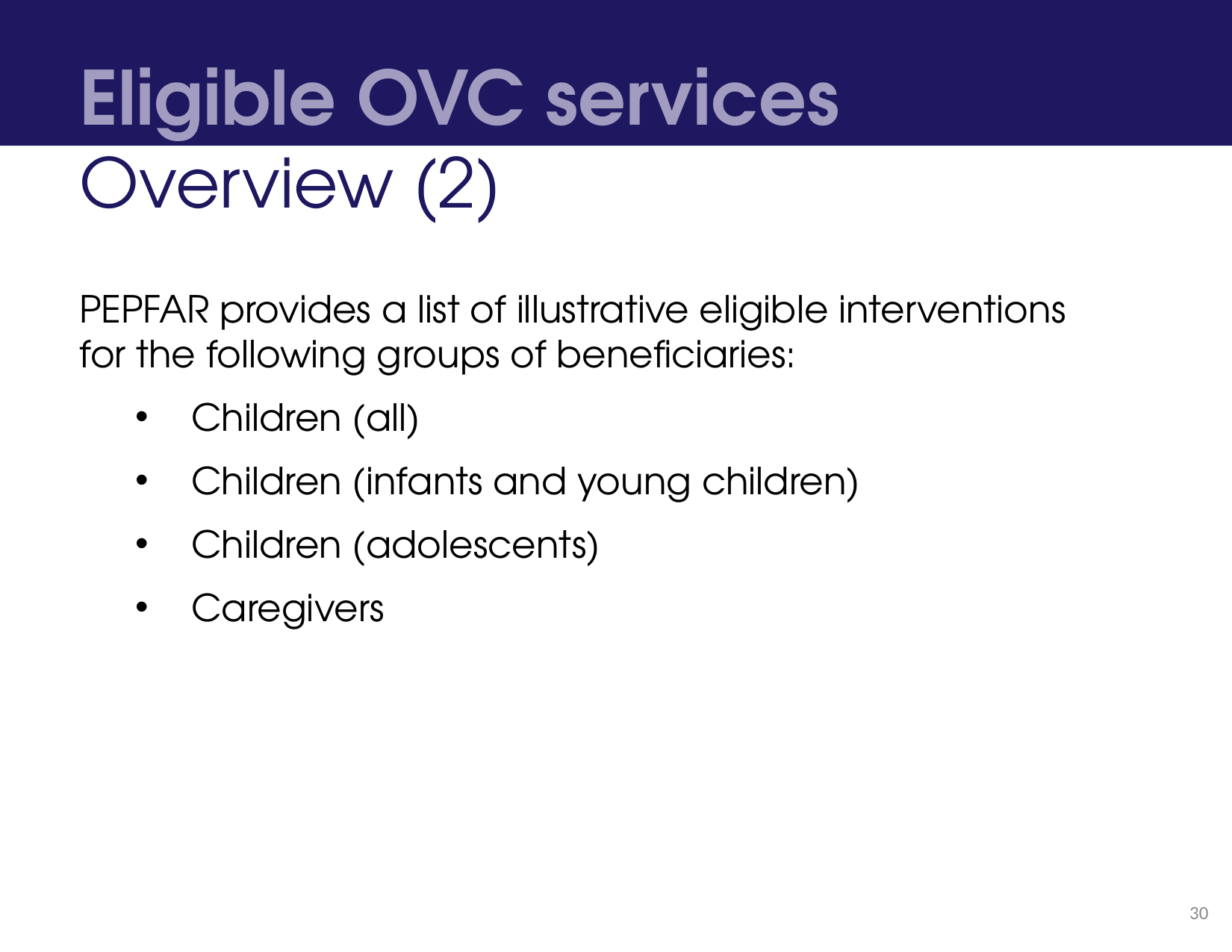

# Eligible OVC services
Overview (2)
PEPFAR provides a list of illustrative eligible interventions for the following groups of beneficiaries:
Children (all)
Children (infants and young children)
Children (adolescents)
Caregivers

30